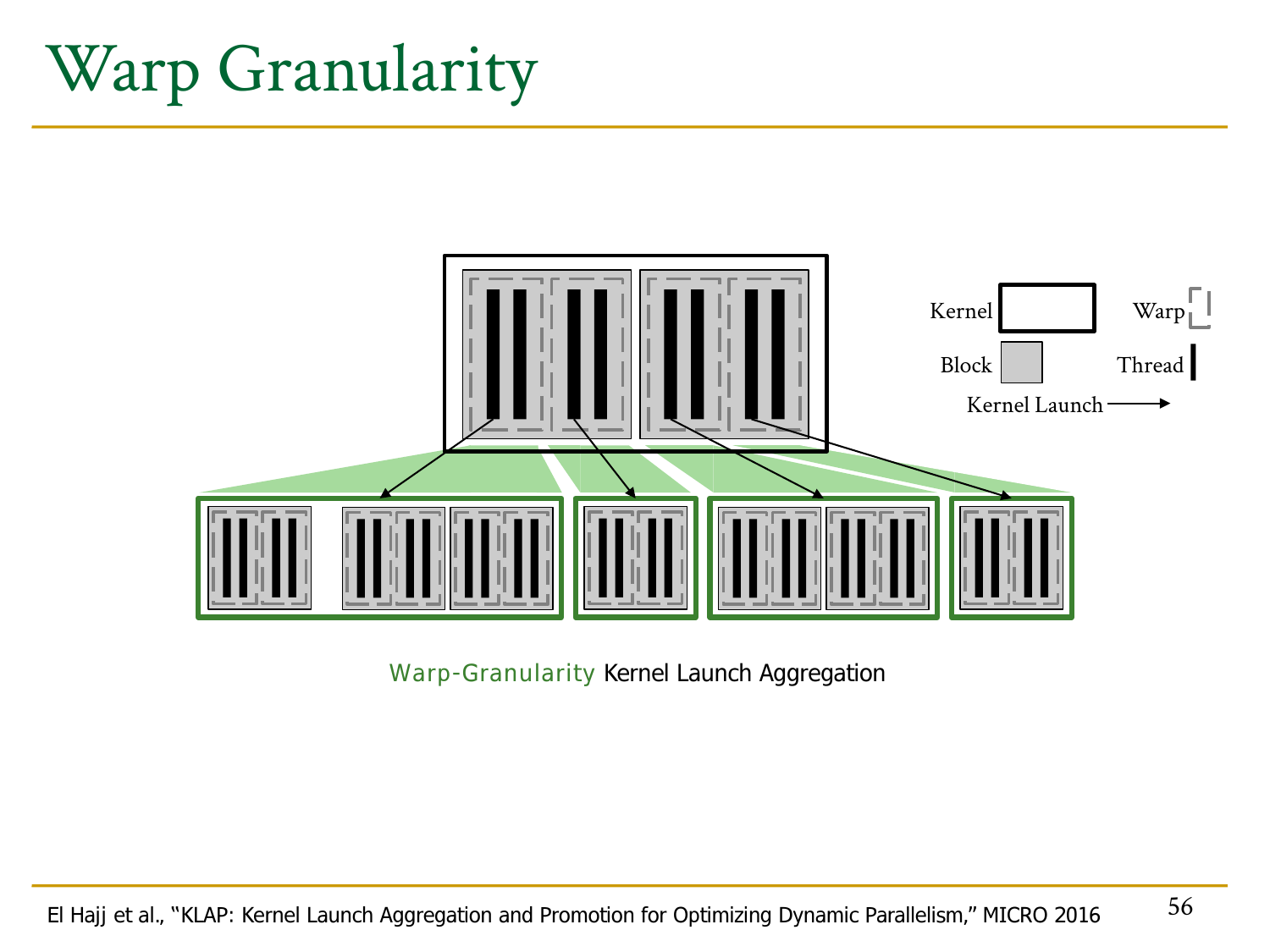

Warp Granularity

Kernel
Warp

Block
Thread

Kernel Launch

Warp-Granularity Kernel Launch Aggregation
56
El Hajj et al., “KLAP: Kernel Launch Aggregation and Promotion for Optimizing Dynamic Parallelism,” MICRO 2016
56